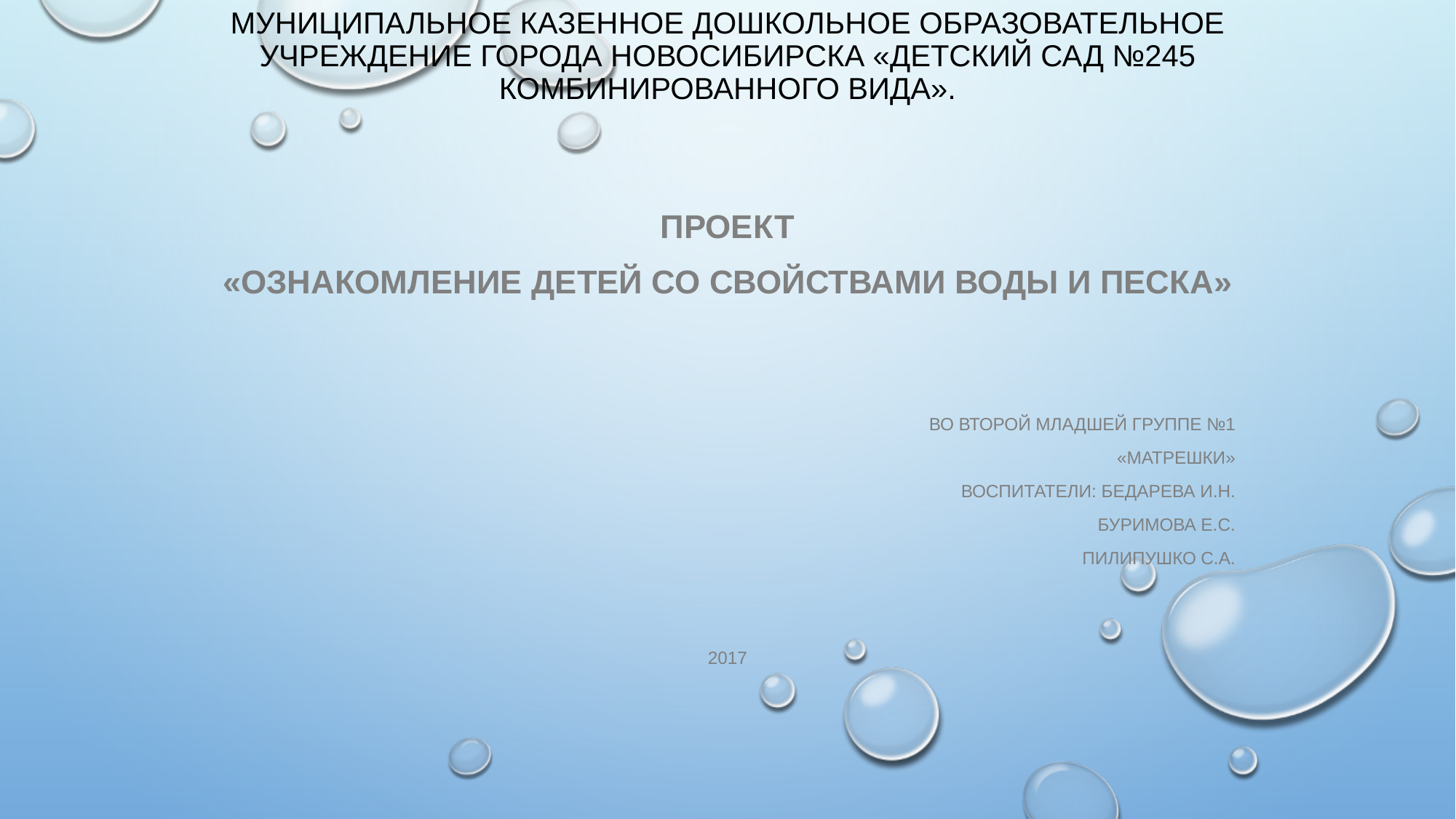

# Муниципальное казенное дошкольное образовательное учреждение города Новосибирска «Детский сад №245 комбинированного вида».
проект
«Ознакомление детей со свойствами воды и песка»

Во второй младшей группе №1
«Матрешки»
Воспитатели: Бедарева И.Н.
                          Буримова Е.С.
                               Пилипушко С.А.

2017